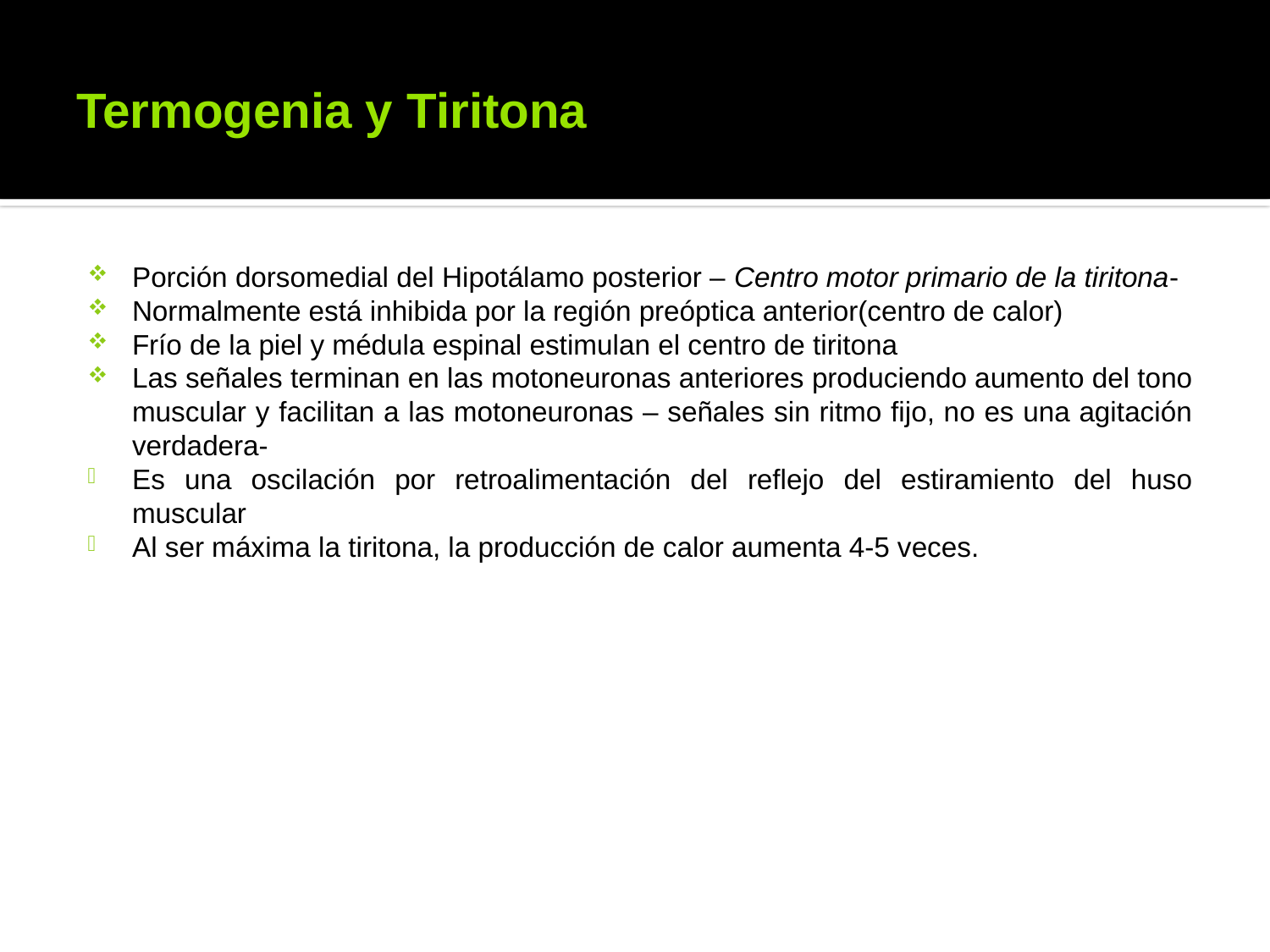

# Termogenia y Tiritona
Porción dorsomedial del Hipotálamo posterior – Centro motor primario de la tiritona-
Normalmente está inhibida por la región preóptica anterior(centro de calor)
Frío de la piel y médula espinal estimulan el centro de tiritona
Las señales terminan en las motoneuronas anteriores produciendo aumento del tono muscular y facilitan a las motoneuronas – señales sin ritmo fijo, no es una agitación verdadera-
Es una oscilación por retroalimentación del reflejo del estiramiento del huso muscular
Al ser máxima la tiritona, la producción de calor aumenta 4-5 veces.